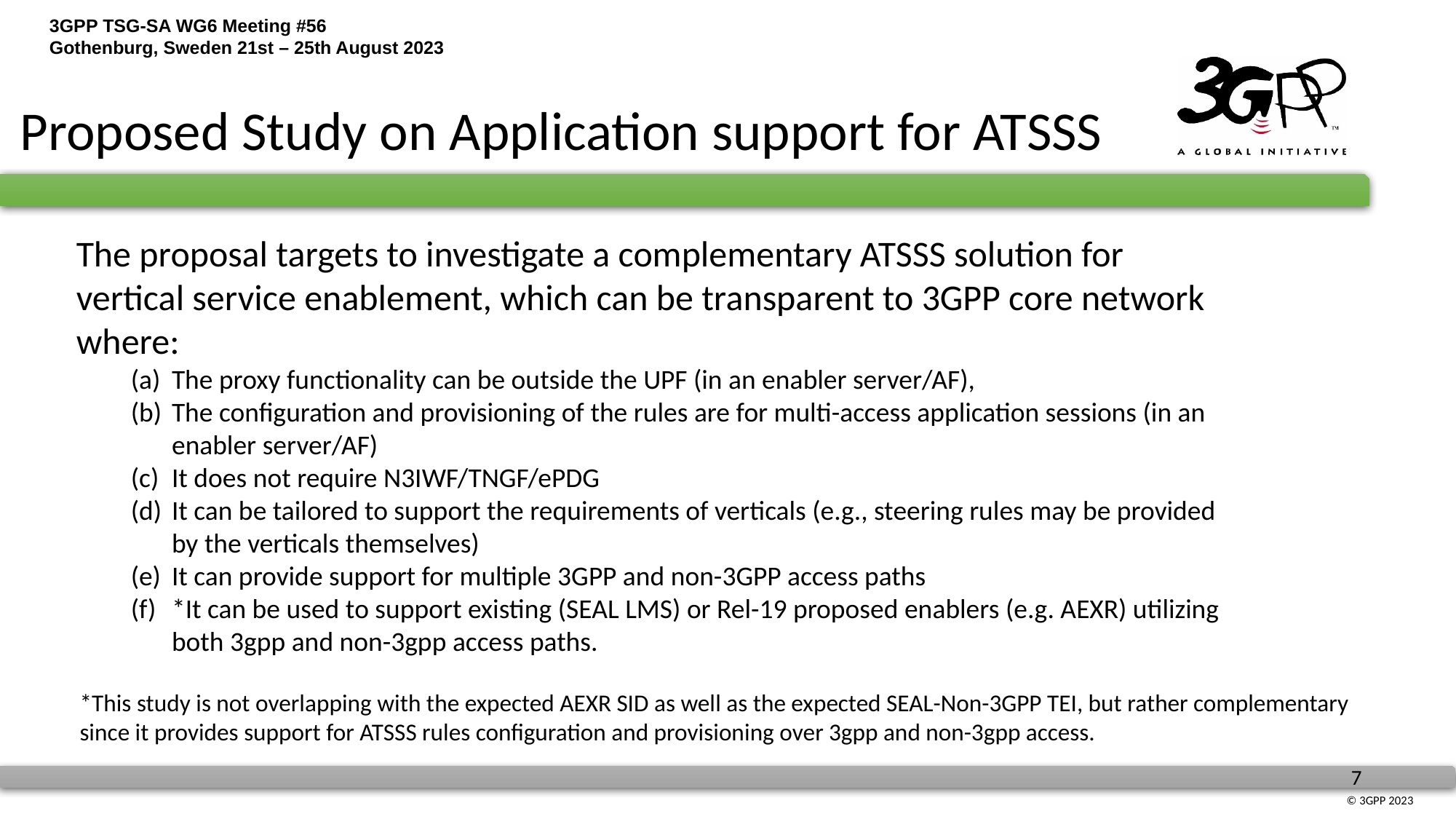

# Proposed Study on Application support for ATSSS
The proposal targets to investigate a complementary ATSSS solution for vertical service enablement, which can be transparent to 3GPP core network where:
The proxy functionality can be outside the UPF (in an enabler server/AF),
The configuration and provisioning of the rules are for multi-access application sessions (in an enabler server/AF)
It does not require N3IWF/TNGF/ePDG
It can be tailored to support the requirements of verticals (e.g., steering rules may be provided by the verticals themselves)
It can provide support for multiple 3GPP and non-3GPP access paths
*It can be used to support existing (SEAL LMS) or Rel-19 proposed enablers (e.g. AEXR) utilizing both 3gpp and non-3gpp access paths.
*This study is not overlapping with the expected AEXR SID as well as the expected SEAL-Non-3GPP TEI, but rather complementary since it provides support for ATSSS rules configuration and provisioning over 3gpp and non-3gpp access.